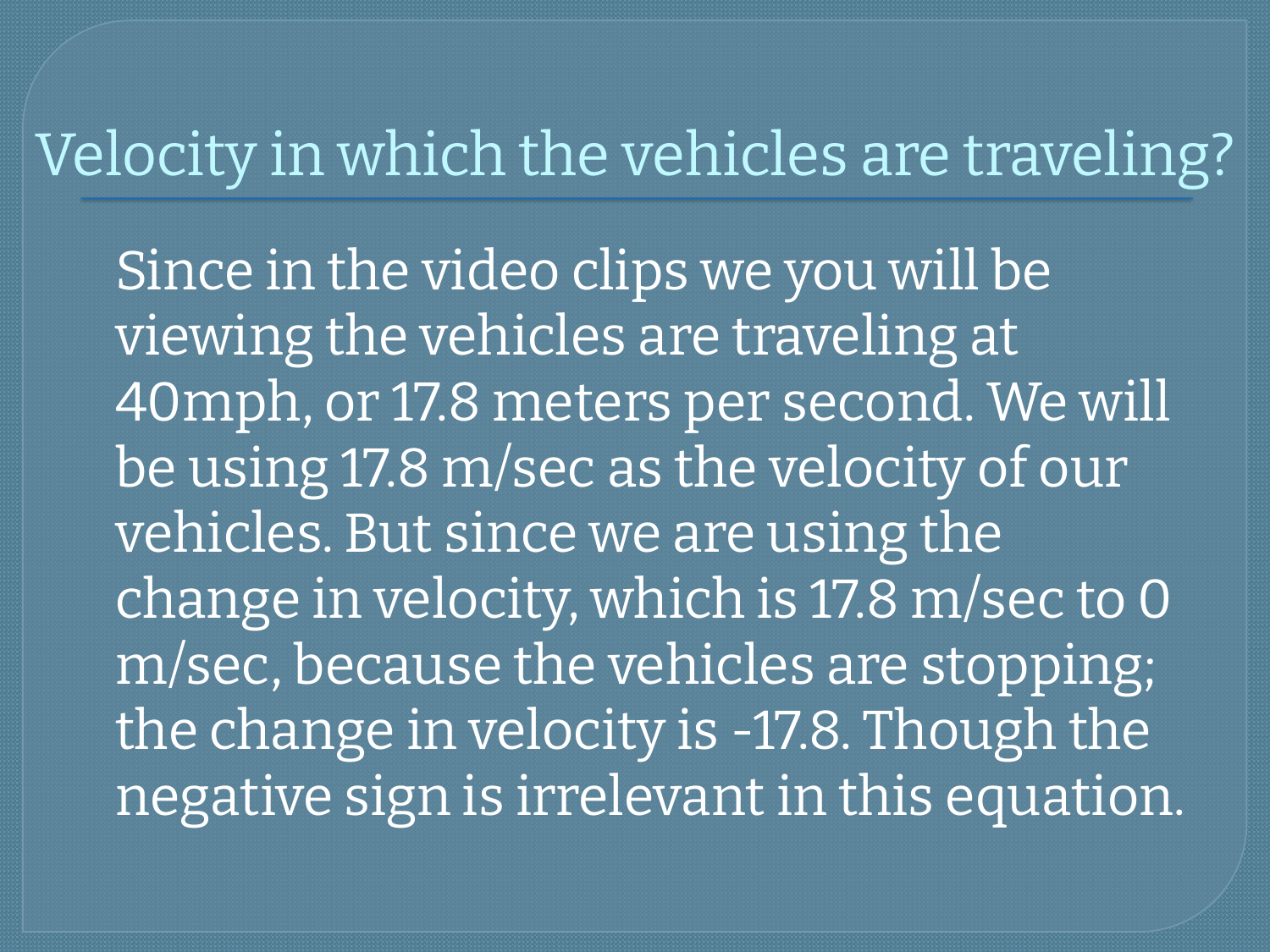

# Velocity in which the vehicles are traveling?
	Since in the video clips we you will be viewing the vehicles are traveling at 40mph, or 17.8 meters per second. We will be using 17.8 m/sec as the velocity of our vehicles. But since we are using the change in velocity, which is 17.8 m/sec to 0 m/sec, because the vehicles are stopping; the change in velocity is -17.8. Though the negative sign is irrelevant in this equation.